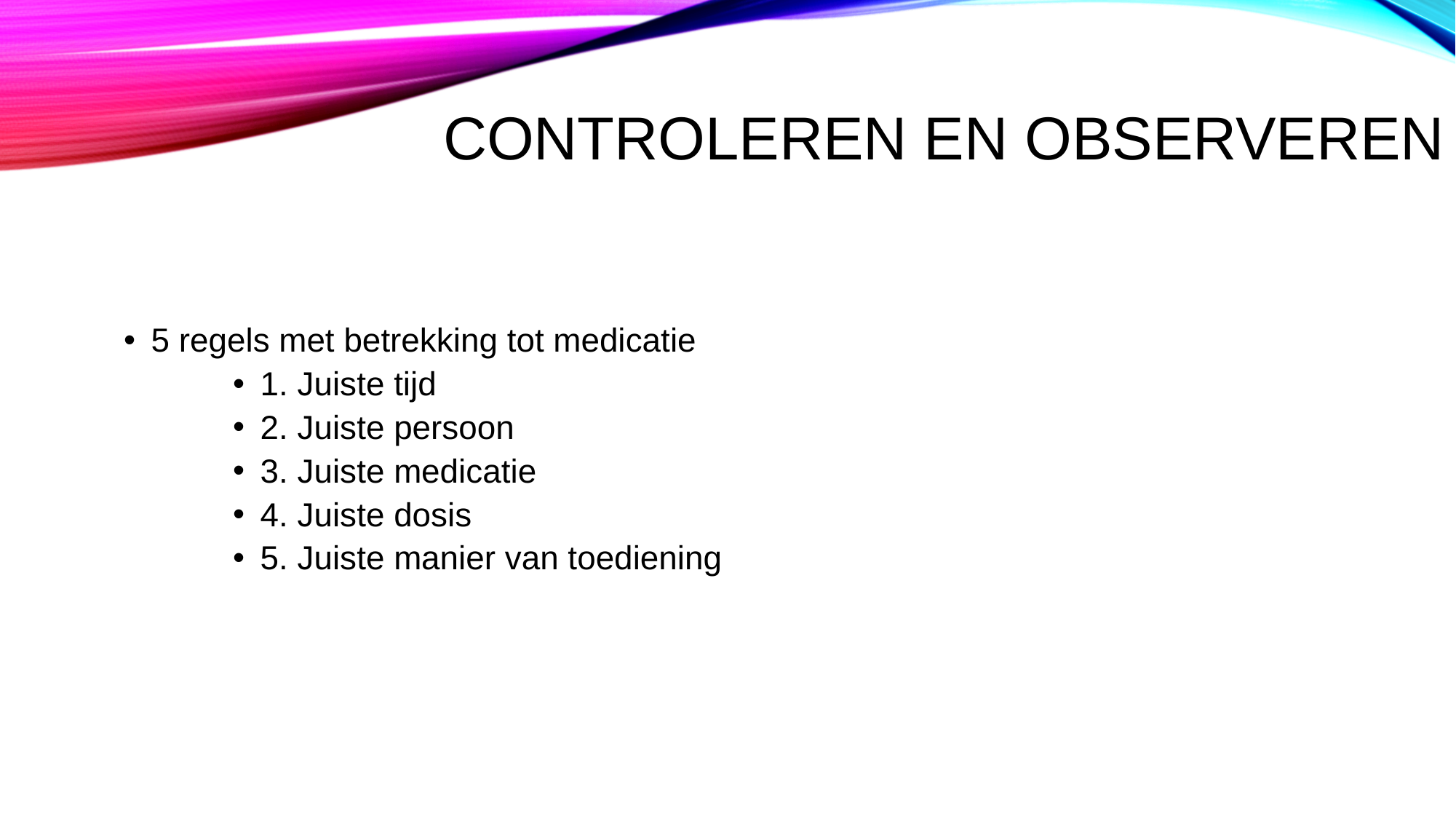

# Controleren en observeren

5 regels met betrekking tot medicatie
1. Juiste tijd
2. Juiste persoon
3. Juiste medicatie
4. Juiste dosis
5. Juiste manier van toediening